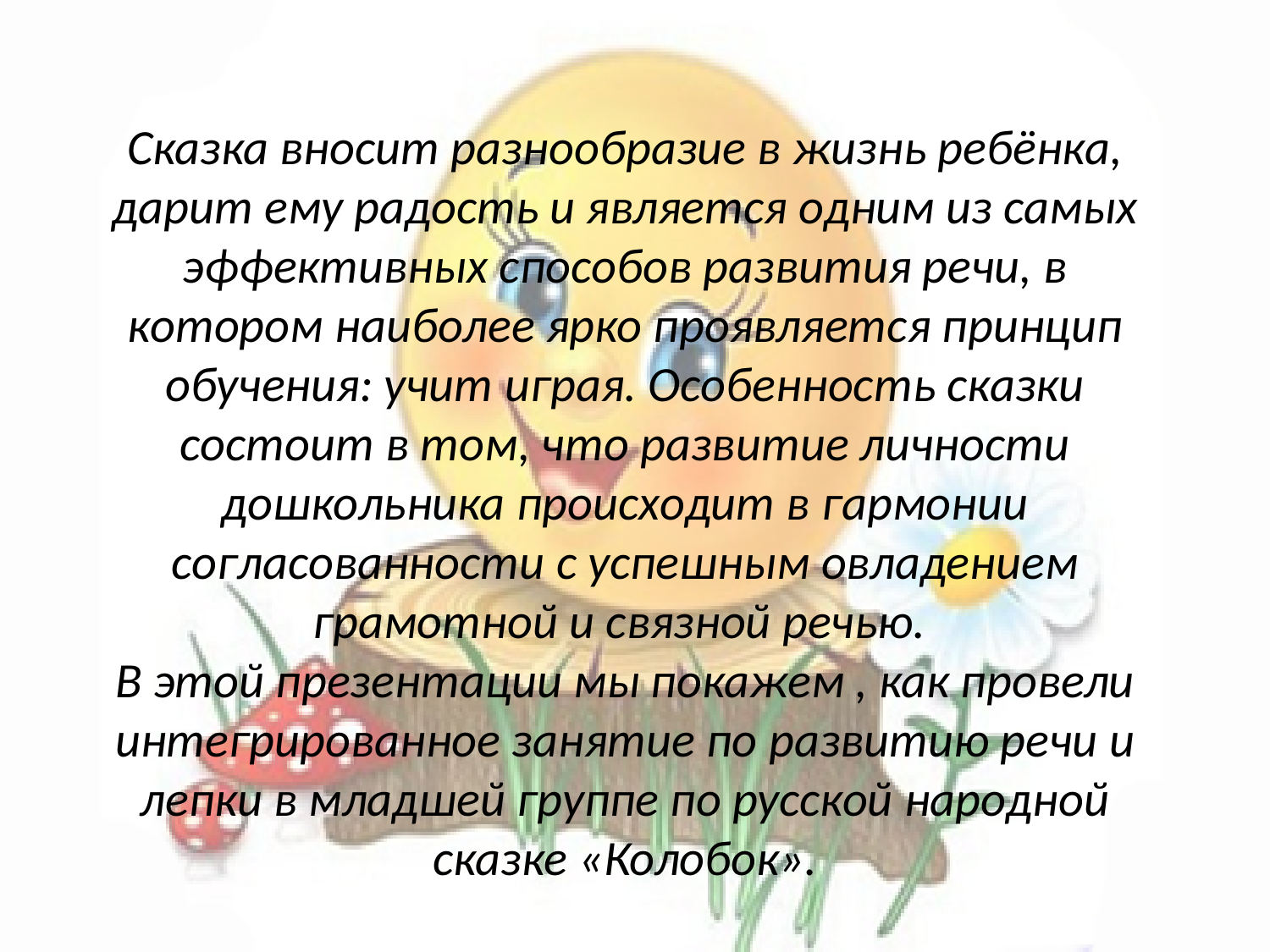

Сказка вносит разнообразие в жизнь ребёнка, дарит ему радость и является одним из самых эффективных способов развития речи, в котором наиболее ярко проявляется принцип обучения: учит играя. Особенность сказки состоит в том, что развитие личности дошкольника происходит в гармонии согласованности с успешным овладением грамотной и связной речью.
В этой презентации мы покажем , как провели интегрированное занятие по развитию речи и лепки в младшей группе по русской народной сказке «Колобок».